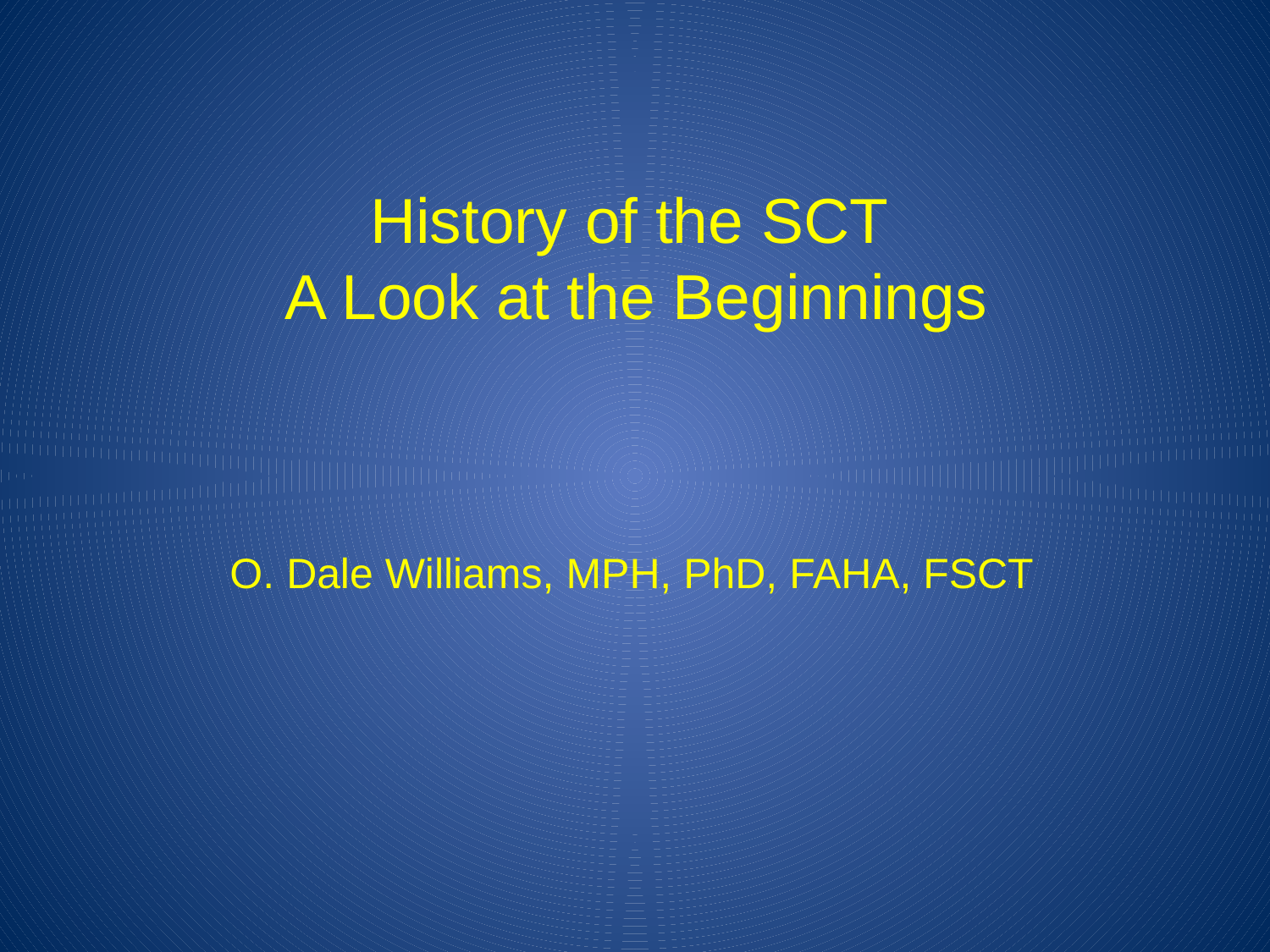

# History of the SCT A Look at the Beginnings
O. Dale Williams, MPH, PhD, FAHA, FSCT